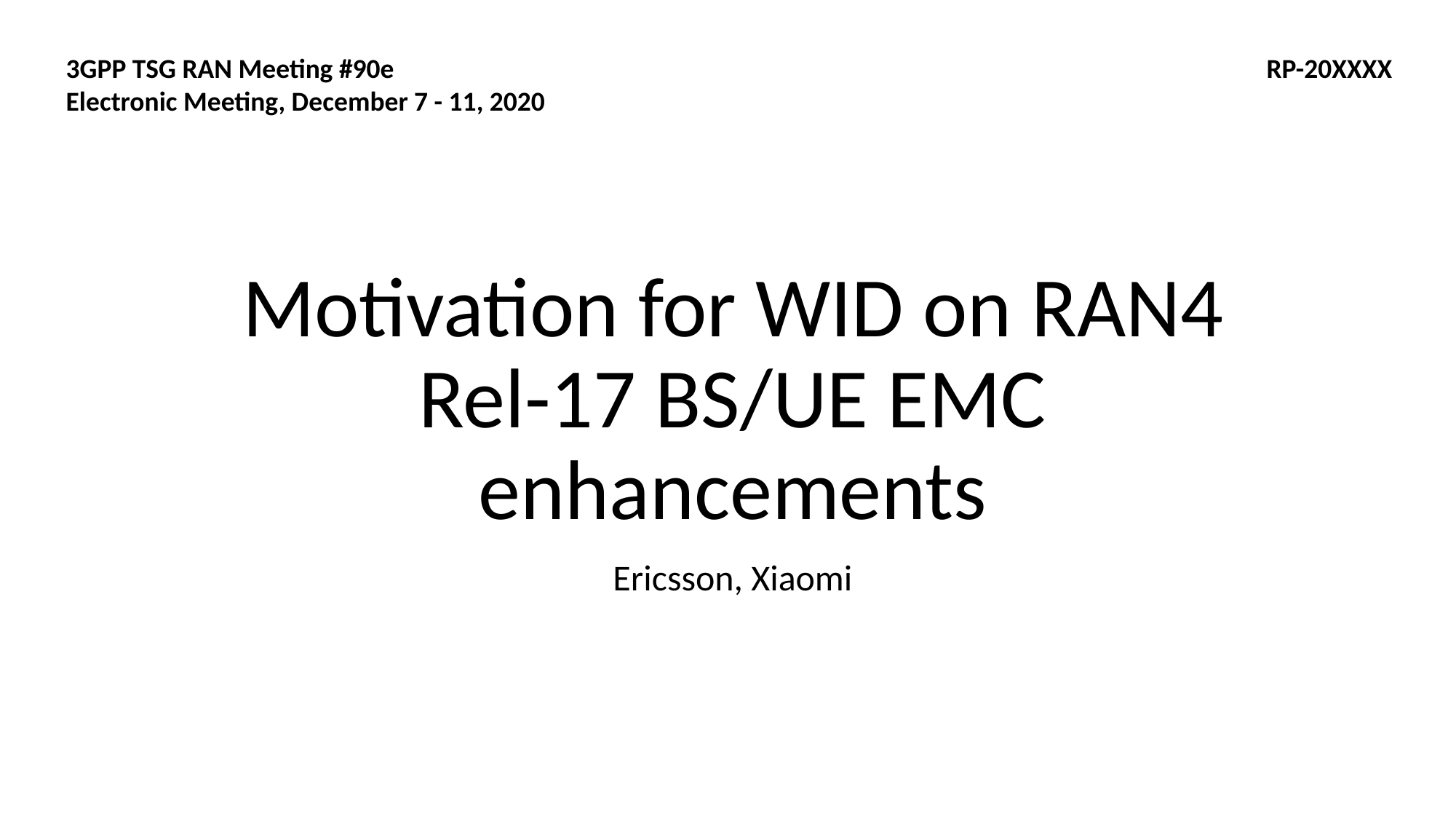

3GPP TSG RAN Meeting #90e								RP-20XXXX
Electronic Meeting, December 7 - 11, 2020
# Motivation for WID on RAN4 Rel-17 BS/UE EMC enhancements
Ericsson, Xiaomi